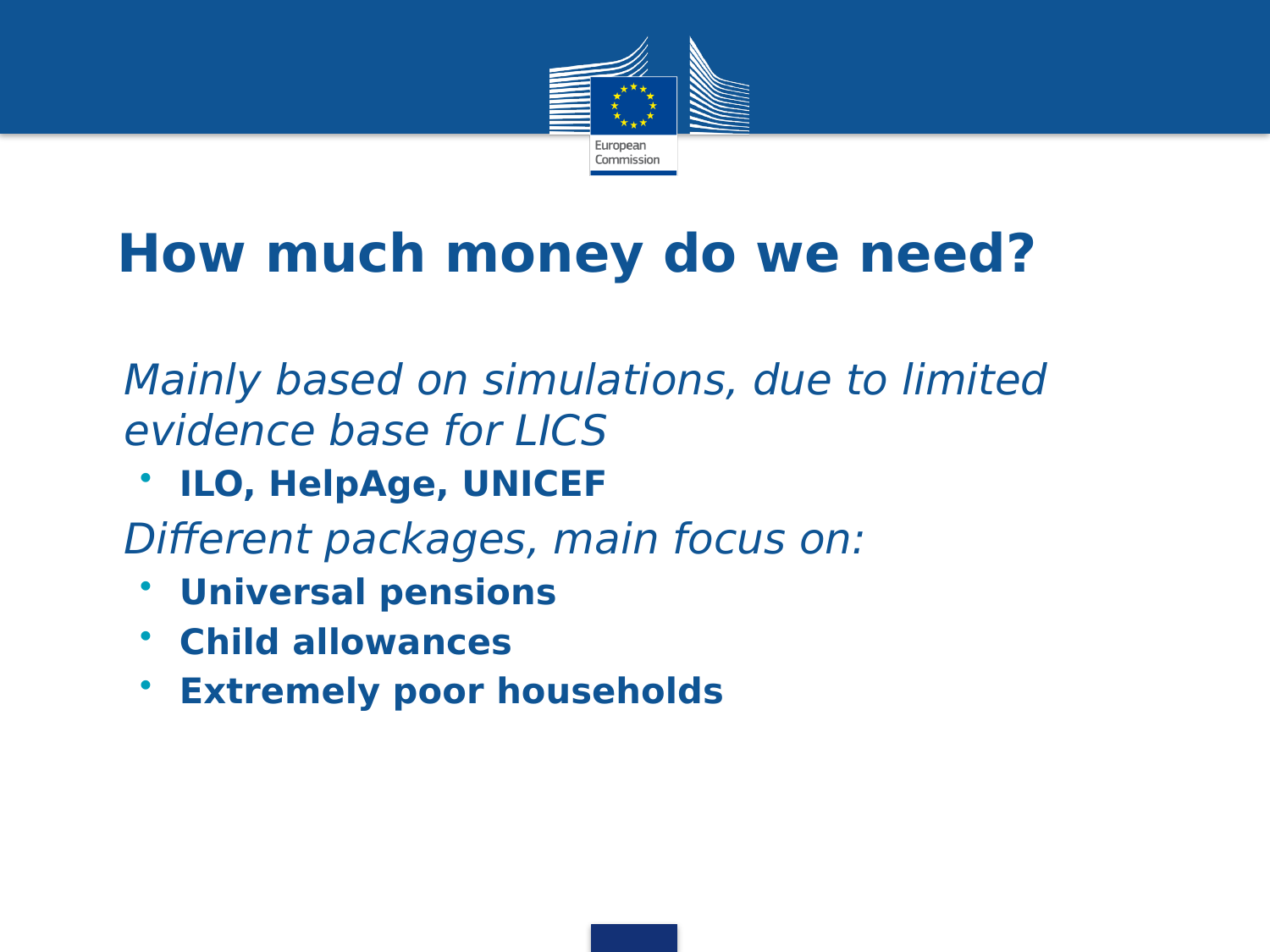

# How much money do we need?
Mainly based on simulations, due to limited evidence base for LICS
ILO, HelpAge, UNICEF
Different packages, main focus on:
Universal pensions
Child allowances
Extremely poor households